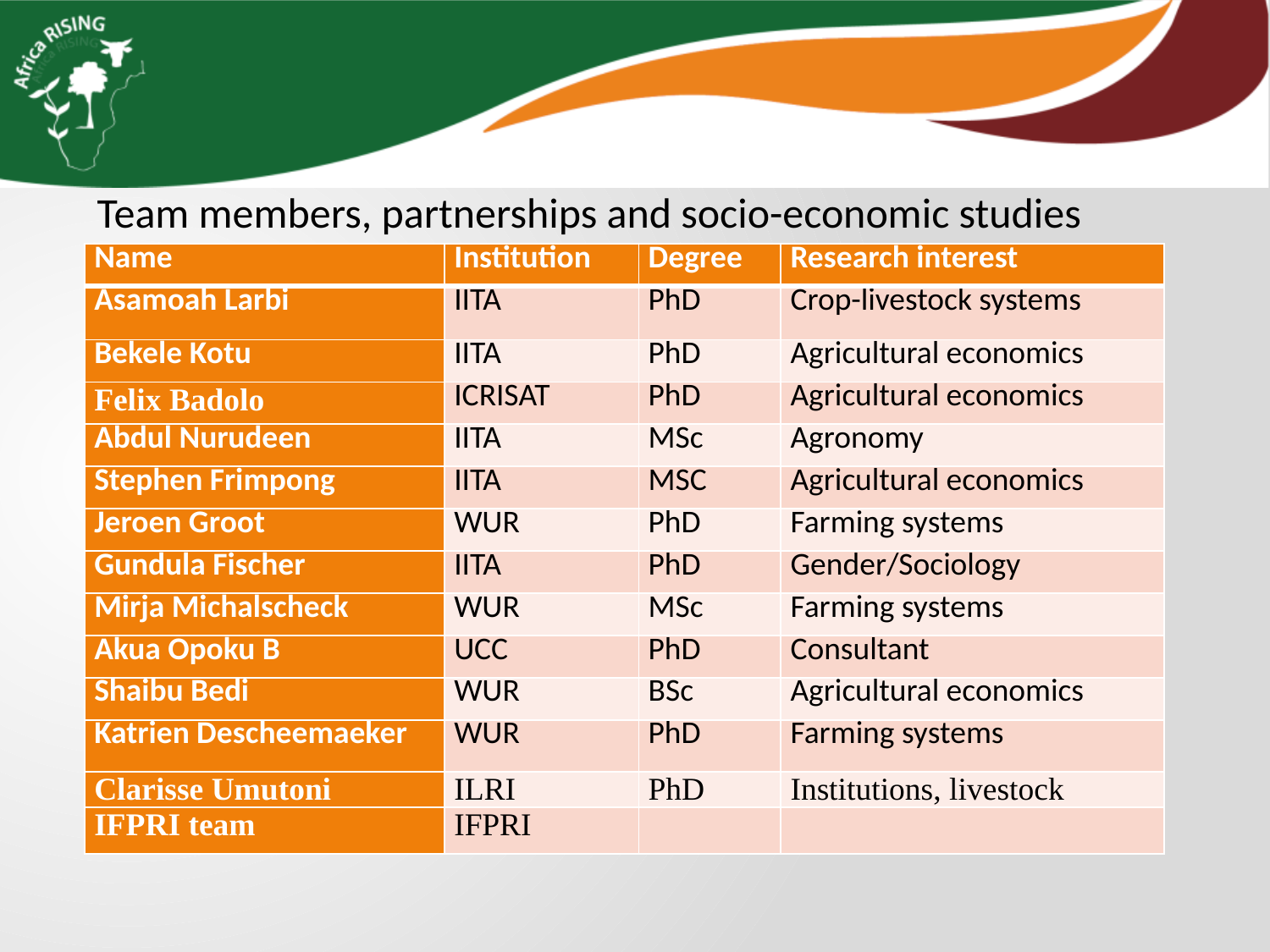

Team members, partnerships and socio-economic studies

| Name | Institution | Degree | Research interest |
| --- | --- | --- | --- |
| Asamoah Larbi | IITA | PhD | Crop-livestock systems |
| Bekele Kotu | IITA | PhD | Agricultural economics |
| Felix Badolo | ICRISAT | PhD | Agricultural economics |
| Abdul Nurudeen | IITA | MSc | Agronomy |
| Stephen Frimpong | IITA | MSC | Agricultural economics |
| Jeroen Groot | WUR | PhD | Farming systems |
| Gundula Fischer | IITA | PhD | Gender/Sociology |
| Mirja Michalscheck | WUR | MSc | Farming systems |
| Akua Opoku B | UCC | PhD | Consultant |
| Shaibu Bedi | WUR | BSc | Agricultural economics |
| Katrien Descheemaeker | WUR | PhD | Farming systems |
| Clarisse Umutoni | ILRI | PhD | Institutions, livestock |
| IFPRI team | IFPRI |  |  |